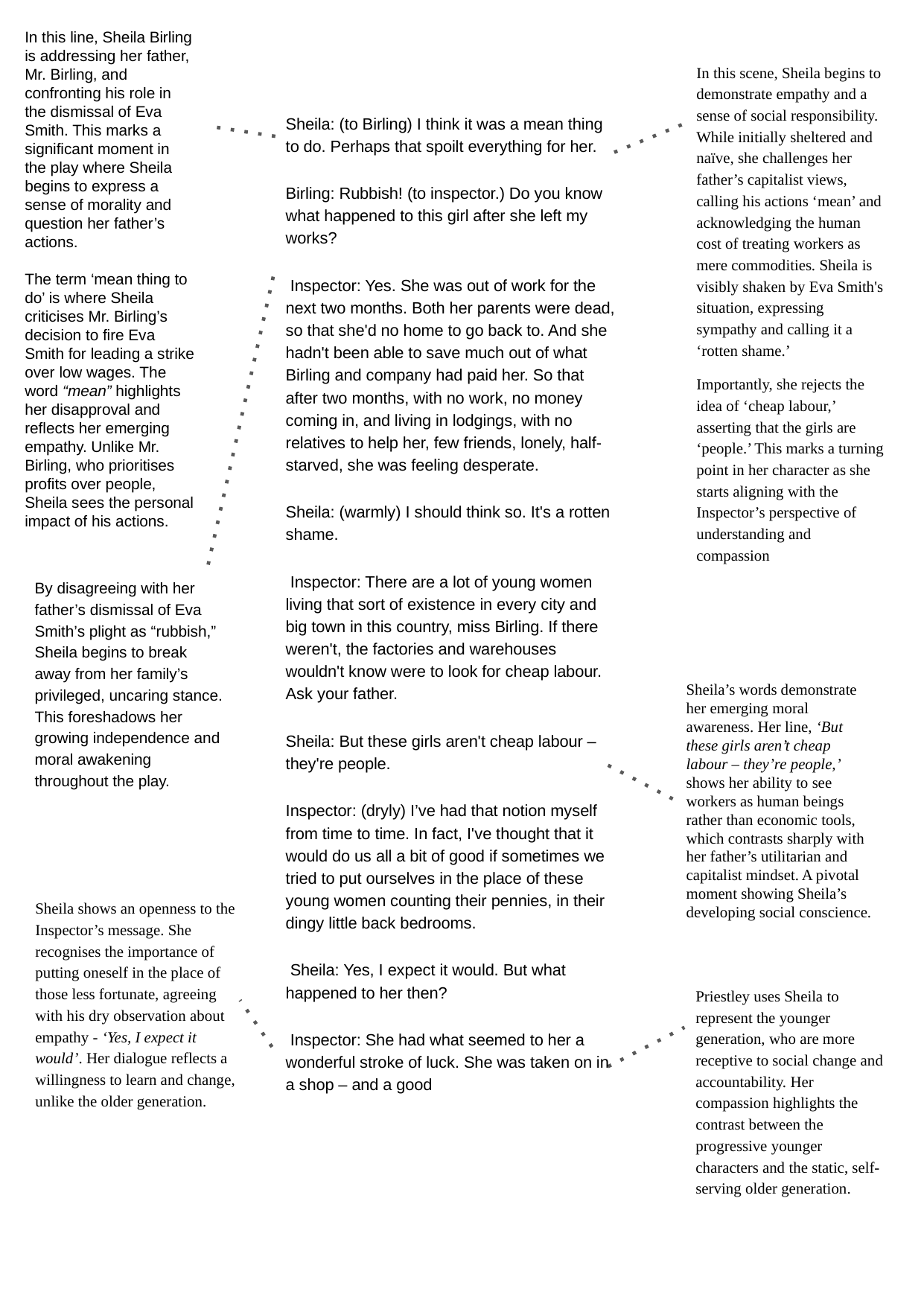

In this line, Sheila Birling is addressing her father, Mr. Birling, and confronting his role in the dismissal of Eva Smith. This marks a significant moment in the play where Sheila begins to express a sense of morality and question her father’s actions.

The term ‘mean thing to do’ is where Sheila criticises Mr. Birling’s decision to fire Eva Smith for leading a strike over low wages. The word “mean” highlights her disapproval and reflects her emerging empathy. Unlike Mr. Birling, who prioritises profits over people, Sheila sees the personal impact of his actions.
In this scene, Sheila begins to demonstrate empathy and a sense of social responsibility. While initially sheltered and naïve, she challenges her father’s capitalist views, calling his actions ‘mean’ and acknowledging the human cost of treating workers as mere commodities. Sheila is visibly shaken by Eva Smith's situation, expressing sympathy and calling it a ‘rotten shame.’
Importantly, she rejects the idea of ‘cheap labour,’ asserting that the girls are ‘people.’ This marks a turning point in her character as she starts aligning with the Inspector’s perspective of understanding and compassion
Sheila: (to Birling) I think it was a mean thing to do. Perhaps that spoilt everything for her.
Birling: Rubbish! (to inspector.) Do you know what happened to this girl after she left my works?
 Inspector: Yes. She was out of work for the next two months. Both her parents were dead, so that she'd no home to go back to. And she hadn't been able to save much out of what Birling and company had paid her. So that after two months, with no work, no money coming in, and living in lodgings, with no relatives to help her, few friends, lonely, half-starved, she was feeling desperate.
Sheila: (warmly) I should think so. It's a rotten shame.
 Inspector: There are a lot of young women living that sort of existence in every city and big town in this country, miss Birling. If there weren't, the factories and warehouses wouldn't know were to look for cheap labour. Ask your father.
Sheila: But these girls aren't cheap labour – they're people.
Inspector: (dryly) I’ve had that notion myself from time to time. In fact, I've thought that it would do us all a bit of good if sometimes we tried to put ourselves in the place of these young women counting their pennies, in their dingy little back bedrooms.
 Sheila: Yes, I expect it would. But what happened to her then?
 Inspector: She had what seemed to her a wonderful stroke of luck. She was taken on in a shop – and a good
By disagreeing with her father’s dismissal of Eva Smith’s plight as “rubbish,” Sheila begins to break away from her family’s privileged, uncaring stance. This foreshadows her growing independence and moral awakening throughout the play.
Sheila’s words demonstrate her emerging moral awareness. Her line, ‘But these girls aren’t cheap labour – they’re people,’ shows her ability to see workers as human beings rather than economic tools, which contrasts sharply with her father’s utilitarian and capitalist mindset. A pivotal moment showing Sheila’s developing social conscience.
Sheila shows an openness to the Inspector’s message. She recognises the importance of putting oneself in the place of those less fortunate, agreeing with his dry observation about empathy - ‘Yes, I expect it would’. Her dialogue reflects a willingness to learn and change, unlike the older generation.
Priestley uses Sheila to represent the younger generation, who are more receptive to social change and accountability. Her compassion highlights the contrast between the progressive younger characters and the static, self-serving older generation.